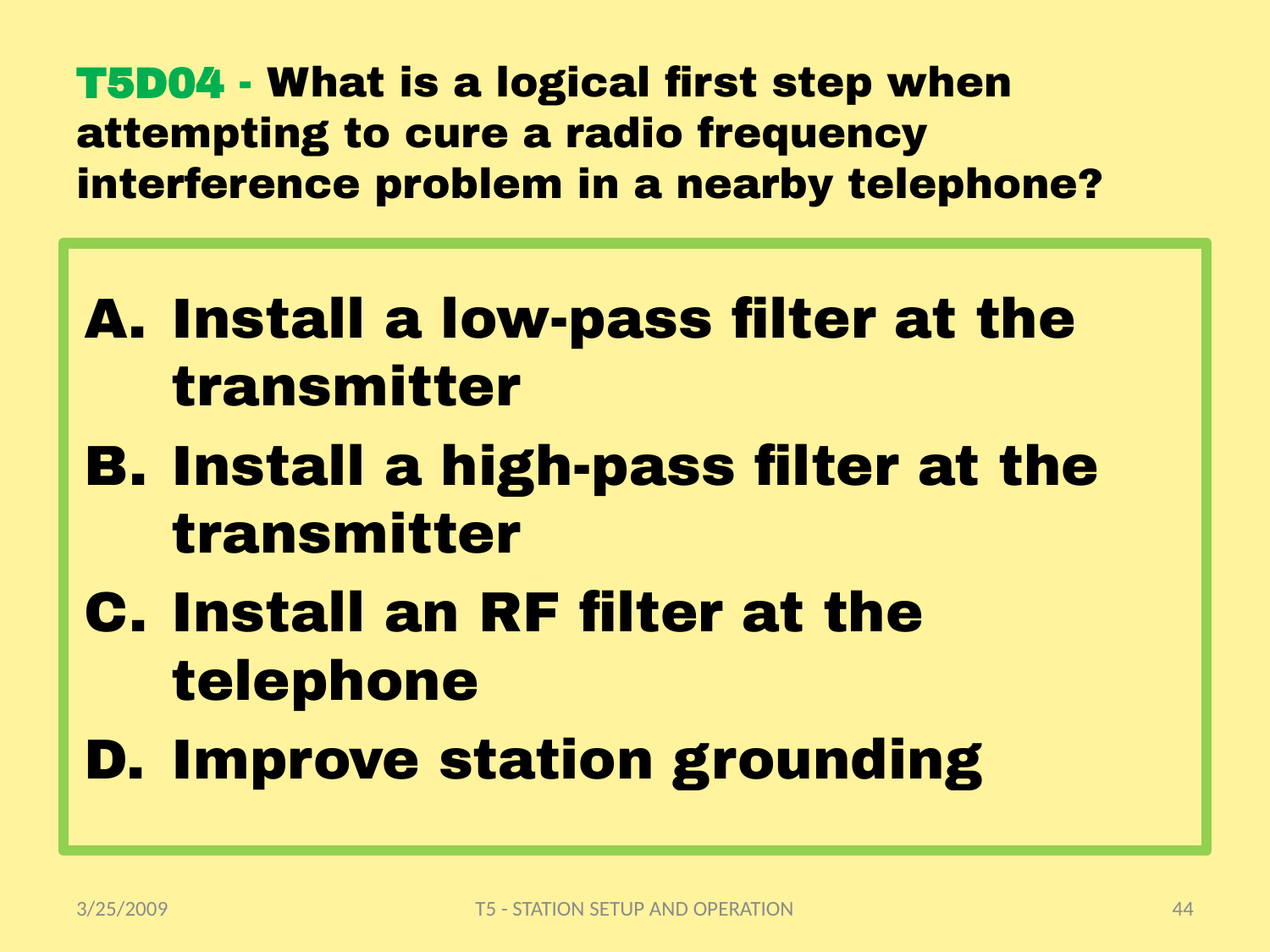

# T5D04 - What is a logical first step when attempting to cure a radio frequency interference problem in a nearby telephone?

Install a low-pass filter at the transmitter
Install a high-pass filter at the transmitter
Install an RF filter at the telephone
Improve station grounding
3/25/2009
T5 - STATION SETUP AND OPERATION
44